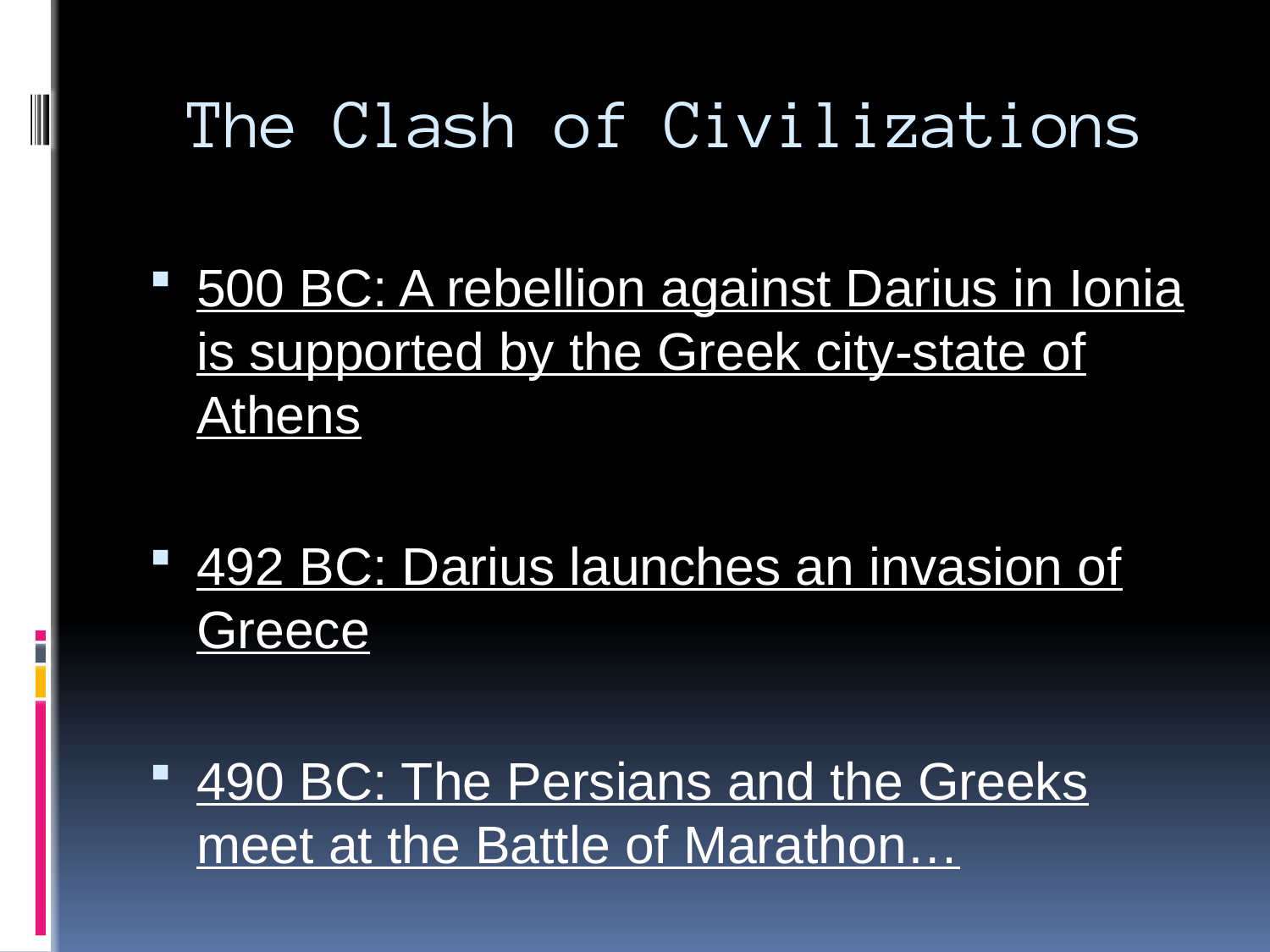

# The Clash of Civilizations
500 BC: A rebellion against Darius in Ionia is supported by the Greek city-state of Athens

492 BC: Darius launches an invasion of Greece

490 BC: The Persians and the Greeks meet at the Battle of Marathon…